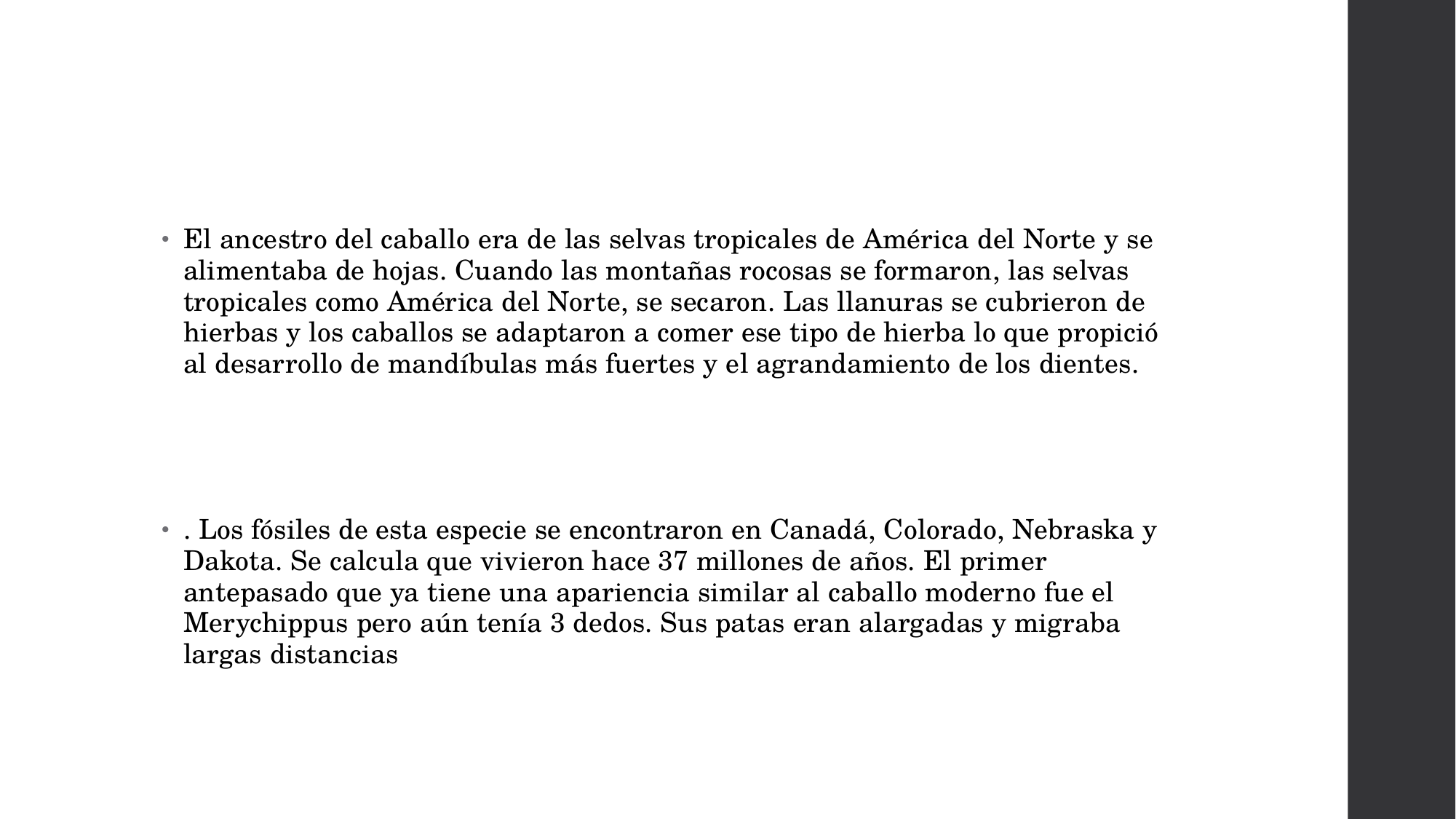

#
El ancestro del caballo era de las selvas tropicales de América del Norte y se alimentaba de hojas. Cuando las montañas rocosas se formaron, las selvas tropicales como América del Norte, se secaron. Las llanuras se cubrieron de hierbas y los caballos se adaptaron a comer ese tipo de hierba lo que propició al desarrollo de mandíbulas más fuertes y el agrandamiento de los dientes.

. Los fósiles de esta especie se encontraron en Canadá, Colorado, Nebraska y Dakota. Se calcula que vivieron hace 37 millones de años. El primer antepasado que ya tiene una apariencia similar al caballo moderno fue el Merychippus pero aún tenía 3 dedos. Sus patas eran alargadas y migraba largas distancias